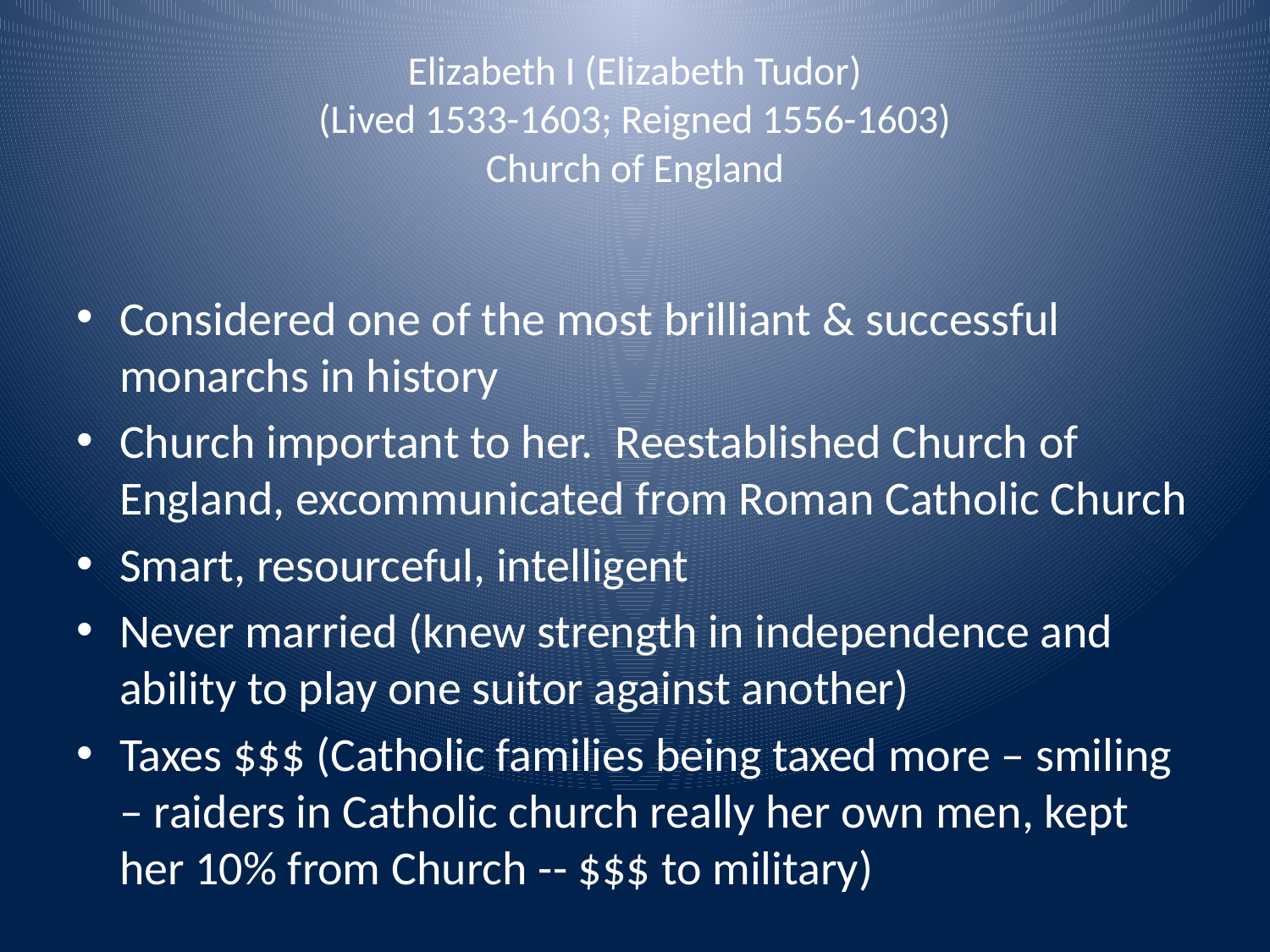

# Elizabeth I (Elizabeth Tudor) (Lived 1533-1603; Reigned 1556-1603) Church of England
Considered one of the most brilliant & successful monarchs in history
Church important to her.  Reestablished Church of England, excommunicated from Roman Catholic Church
Smart, resourceful, intelligent
Never married (knew strength in independence and ability to play one suitor against another)
Taxes $$$ (Catholic families being taxed more – smiling – raiders in Catholic church really her own men, kept her 10% from Church -- $$$ to military)